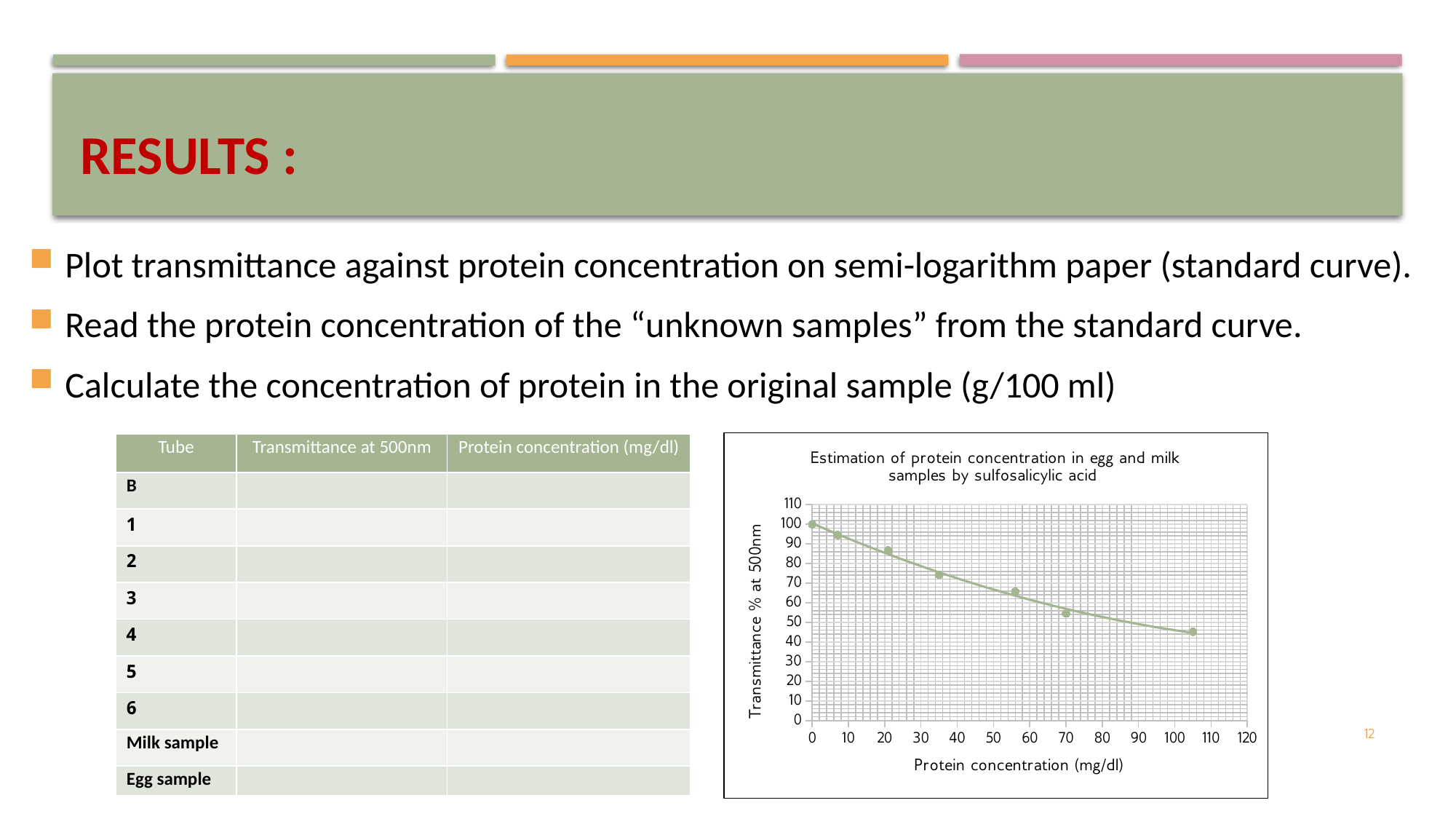

# Results :
Plot transmittance against protein concentration on semi-logarithm paper (standard curve).
Read the protein concentration of the “unknown samples” from the standard curve.
Calculate the concentration of protein in the original sample (g/100 ml)

### Chart: Estimation of protein concentration in egg and milk samples by sulfosalicylic acid

| Category |  |
|---|---|
| Tube | Transmittance at 500nm | Protein concentration (mg/dl) |
| --- | --- | --- |
| B |  |  |
| 1 |  |  |
| 2 |  |  |
| 3 |  |  |
| 4 |  |  |
| 5 |  |  |
| 6 |  |  |
| Milk sample |  |  |
| Egg sample |  |  |
12